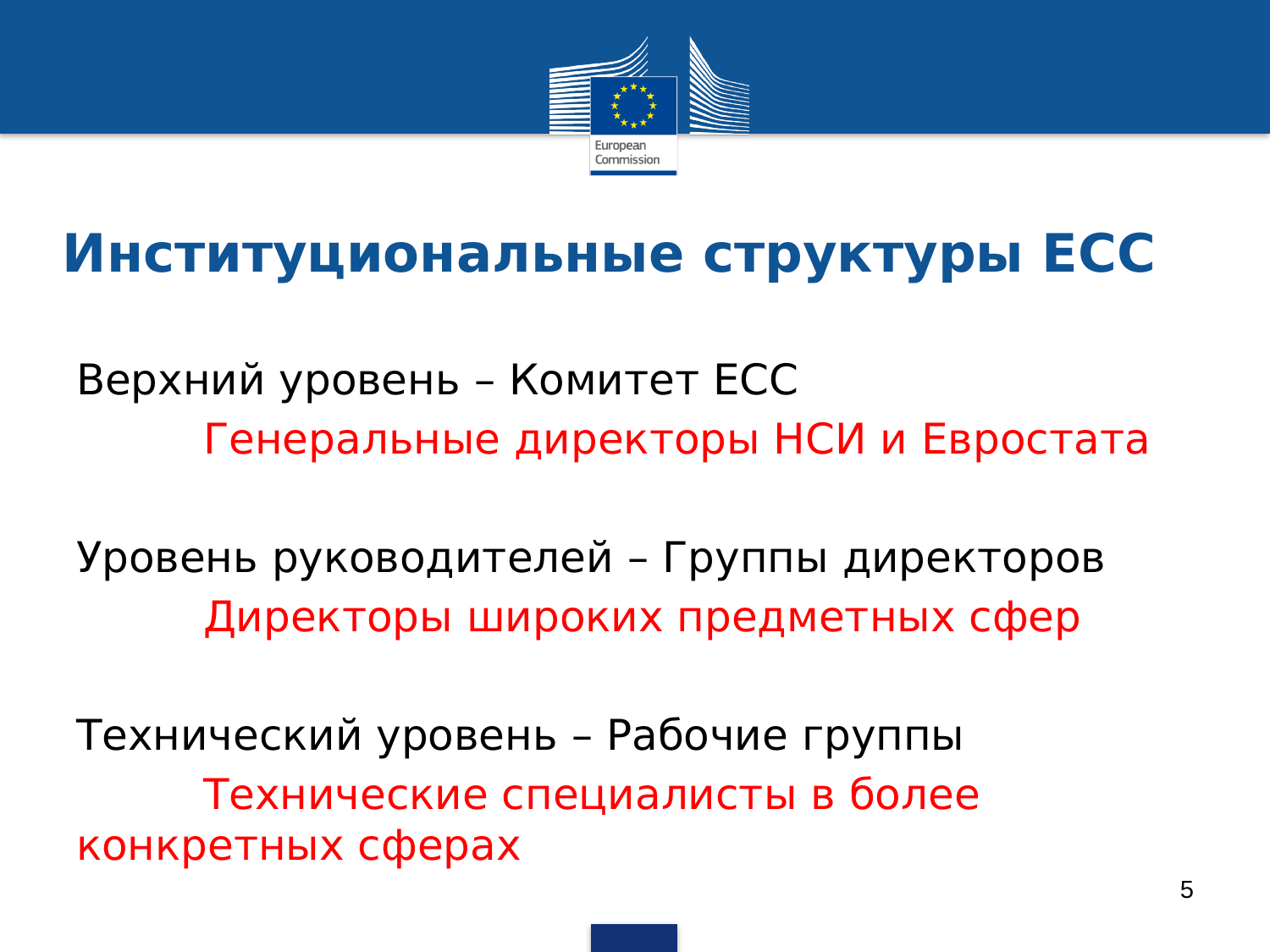

# Институциональные структуры ЕСС
Верхний уровень – Комитет ЕСС
	Генеральные директоры НСИ и Евростата

Уровень руководителей – Группы директоров
	Директоры широких предметных сфер

Технический уровень – Рабочие группы
	Технические специалисты в более конкретных сферах
5